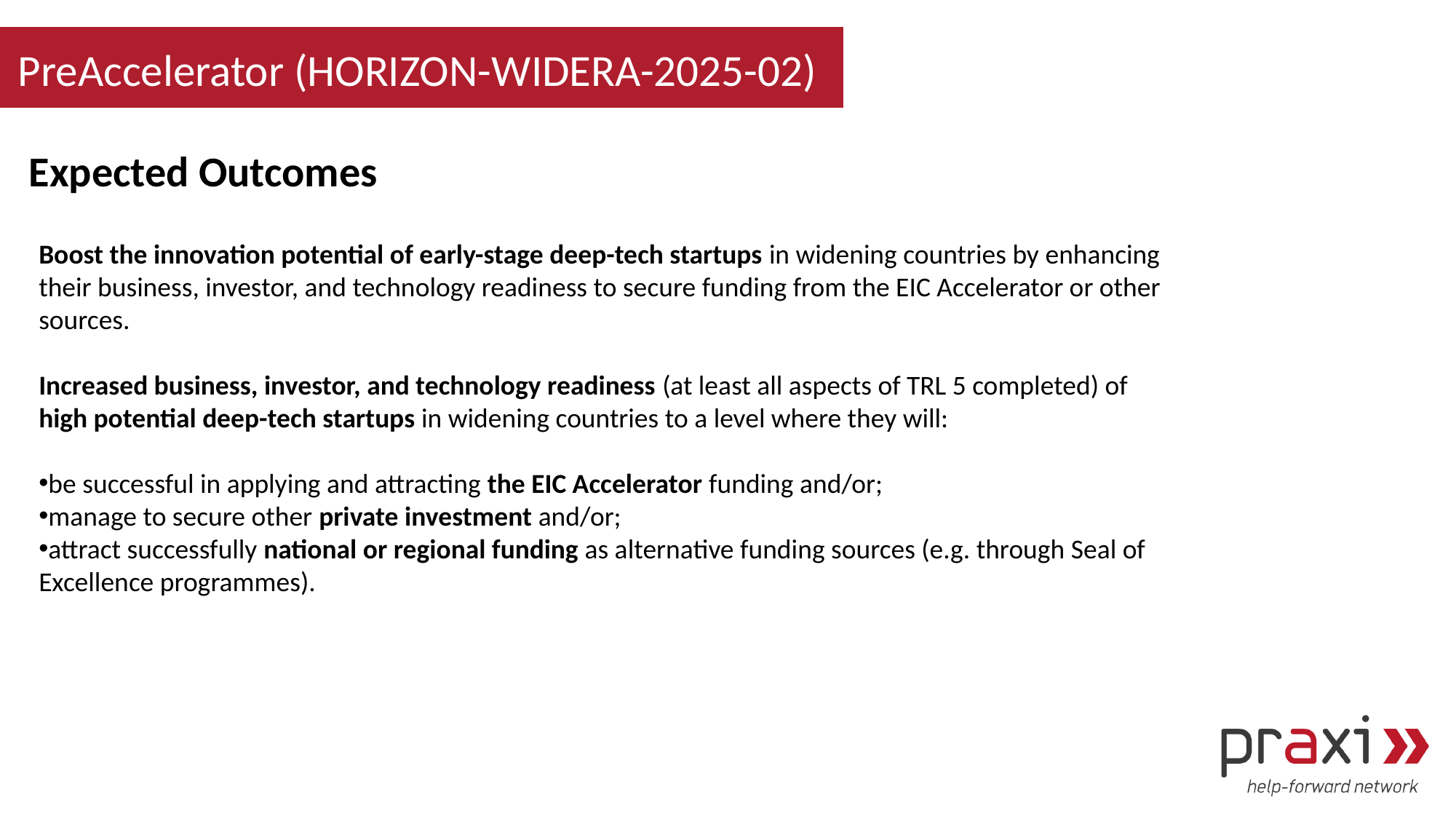

PreAccelerator (HORIZON-WIDERA-2025-02)
Expected Outcomes
Boost the innovation potential of early-stage deep-tech startups in widening countries by enhancing their business, investor, and technology readiness to secure funding from the EIC Accelerator or other sources.

Increased business, investor, and technology readiness (at least all aspects of TRL 5 completed) of high potential deep-tech startups in widening countries to a level where they will:

be successful in applying and attracting the EIC Accelerator funding and/or;
manage to secure other private investment and/or;
attract successfully national or regional funding as alternative funding sources (e.g. through Seal of Excellence programmes).